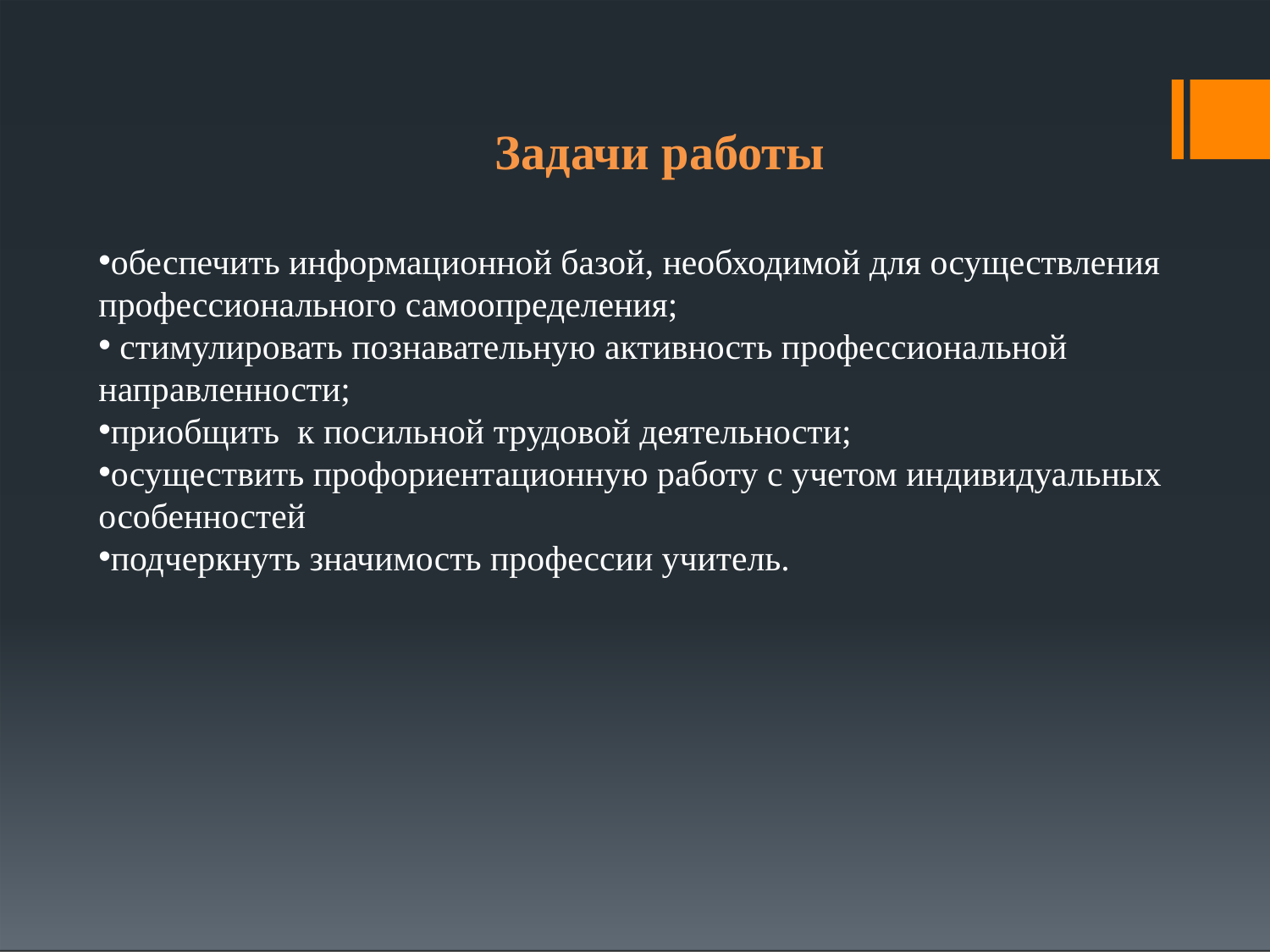

# Задачи работы
обеспечить информационной базой, необходимой для осуществления профессионального самоопределения;
 стимулировать познавательную активность профессиональной направленности;
приобщить  к посильной трудовой деятельности;
осуществить профориентационную работу с учетом индивидуальных особенностей
подчеркнуть значимость профессии учитель.